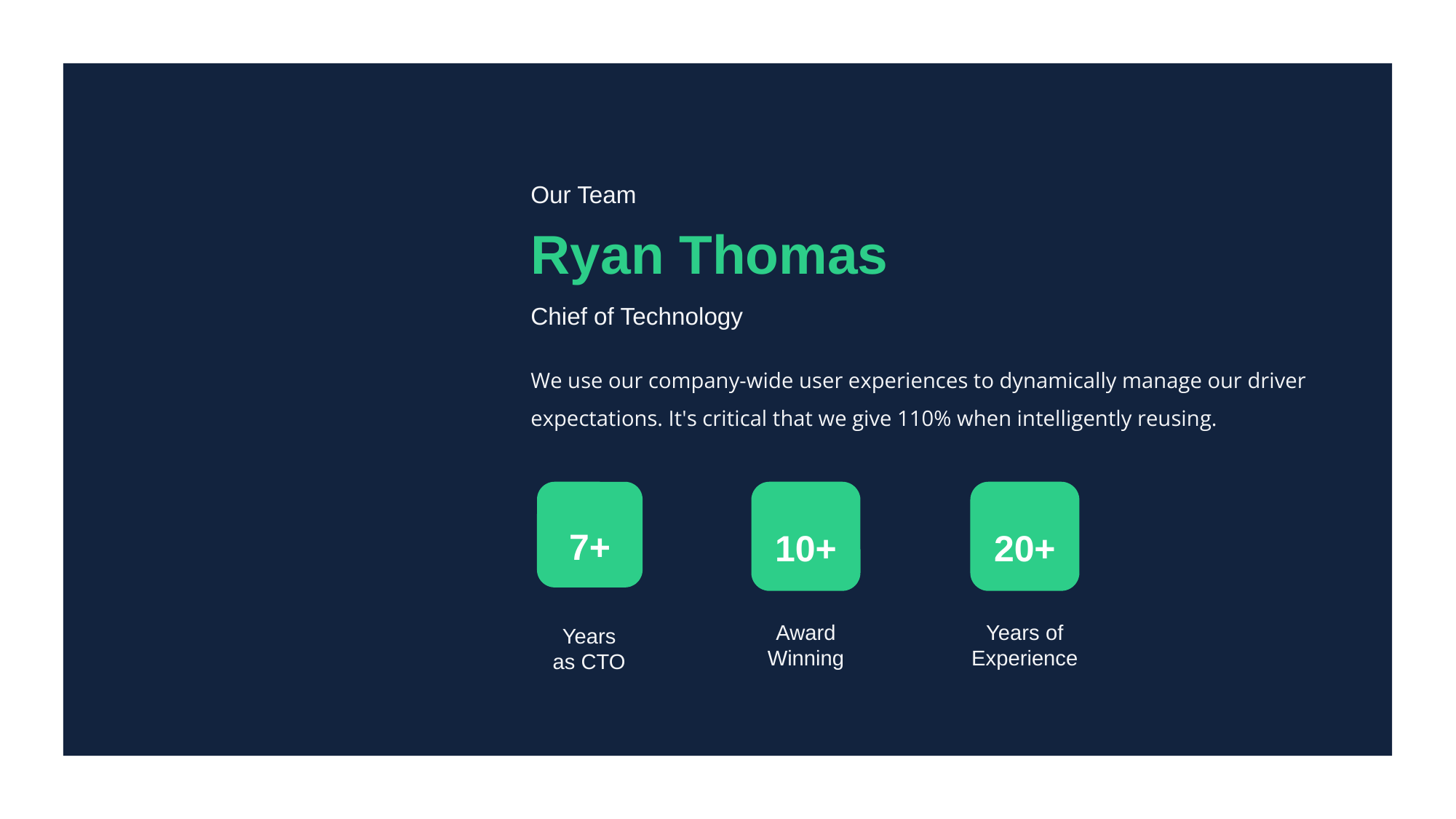

Our Team
Ryan Thomas
Chief of Technology
We use our company-wide user experiences to dynamically manage our driver expectations. It's critical that we give 110% when intelligently reusing.
7+
10+
20+
Award Winning
Years of Experience
Years
as CTO